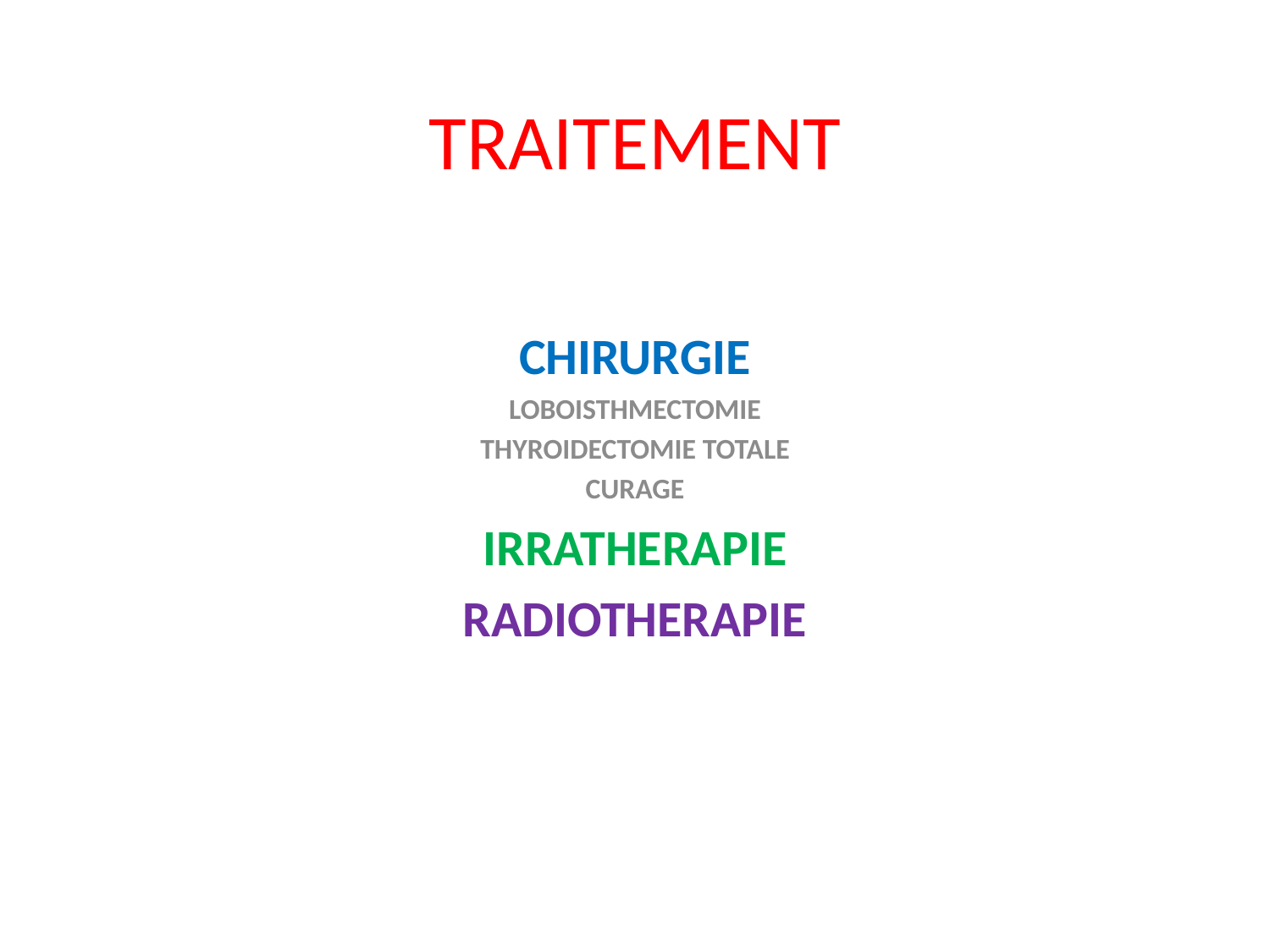

# TRAITEMENT
CHIRURGIE
LOBOISTHMECTOMIE
THYROIDECTOMIE TOTALE
CURAGE
IRRATHERAPIE
RADIOTHERAPIE